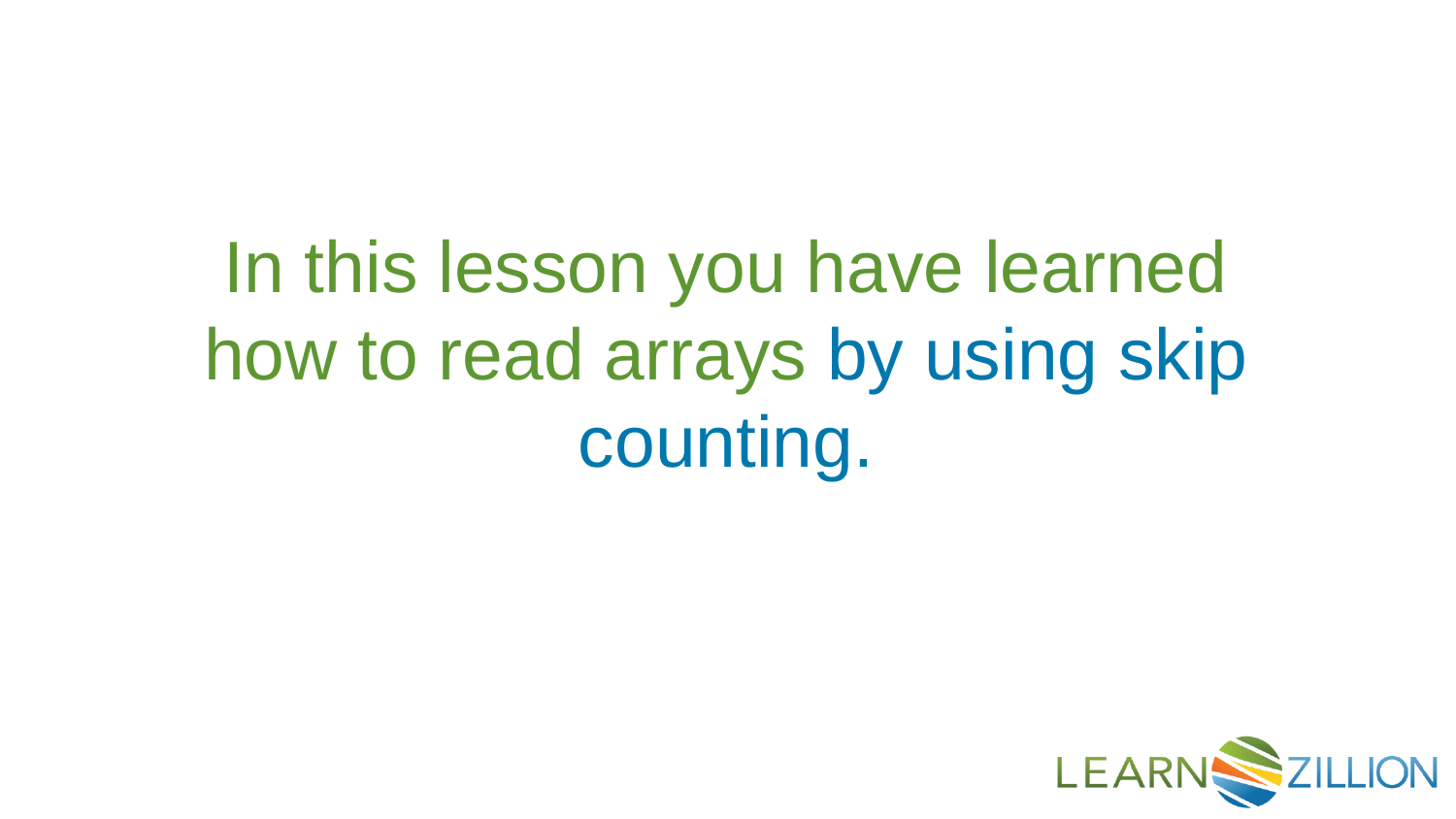

In this lesson you have learned how to read arrays by using skip counting.